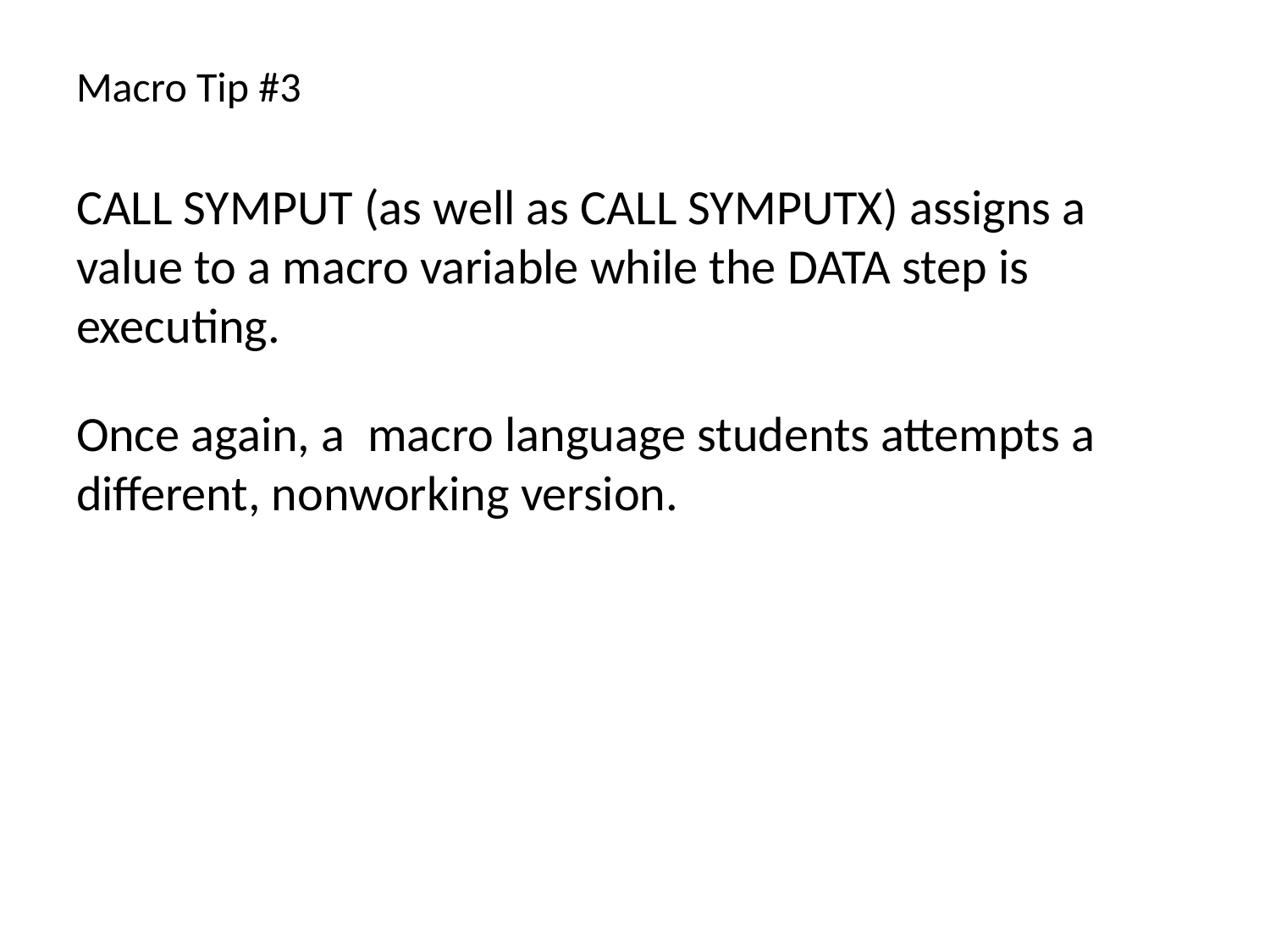

# Macro Tip #3
CALL SYMPUT (as well as CALL SYMPUTX) assigns a value to a macro variable while the DATA step is executing.

Once again, a  macro language students attempts a different, nonworking version.